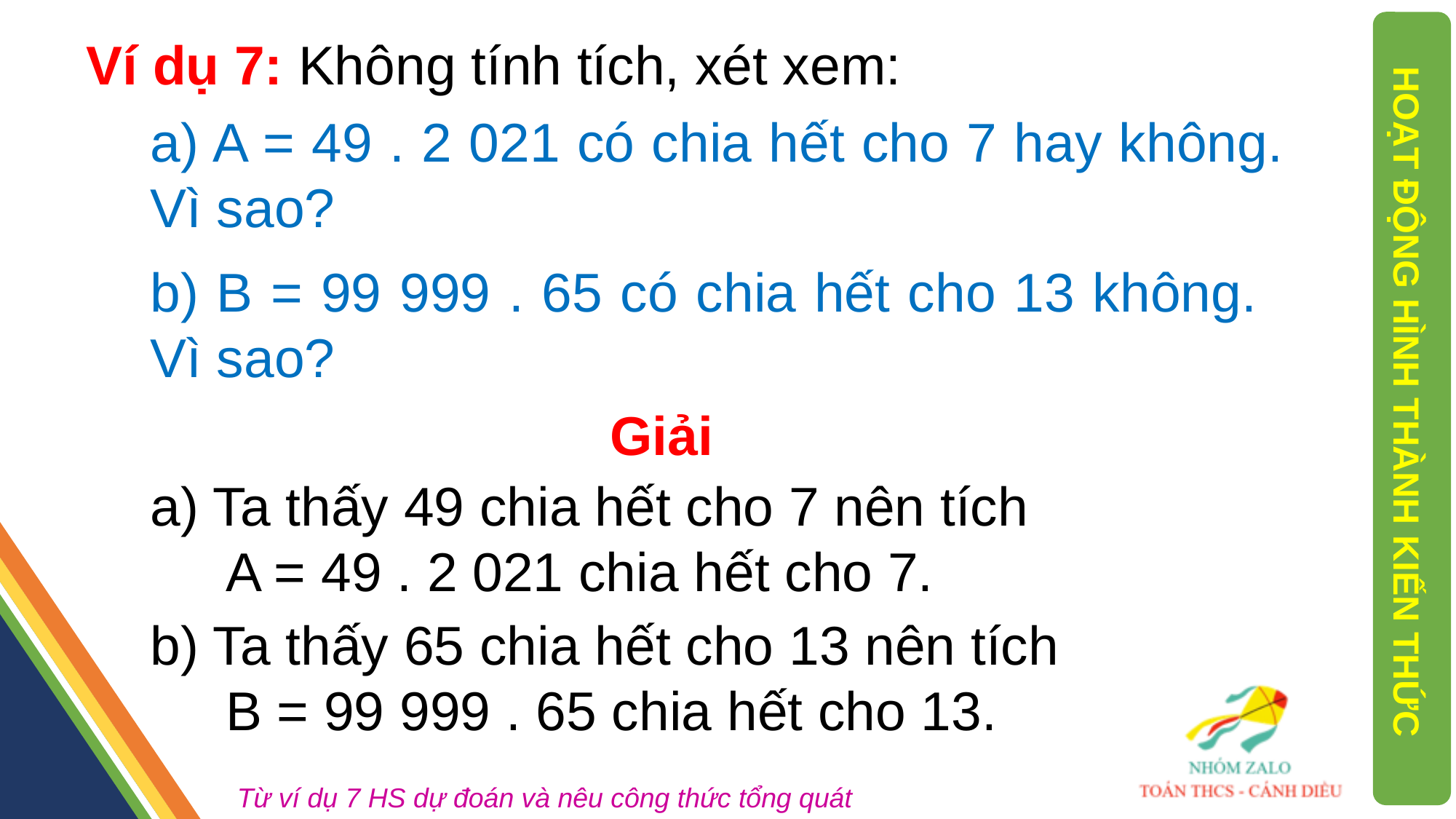

Ví dụ 7: Không tính tích, xét xem:
a) A = 49 . 2 021 có chia hết cho 7 hay không. Vì sao?
b) B = 99 999 . 65 có chia hết cho 13 không. Vì sao?

HOẠT ĐỘNG HÌNH THÀNH KIẾN THỨC
Giải
a) Ta thấy 49 chia hết cho 7 nên tích
     A = 49 . 2 021 chia hết cho 7.
b) Ta thấy 65 chia hết cho 13 nên tích
     B = 99 999 . 65 chia hết cho 13.
Từ ví dụ 7 HS dự đoán và nêu công thức tổng quát